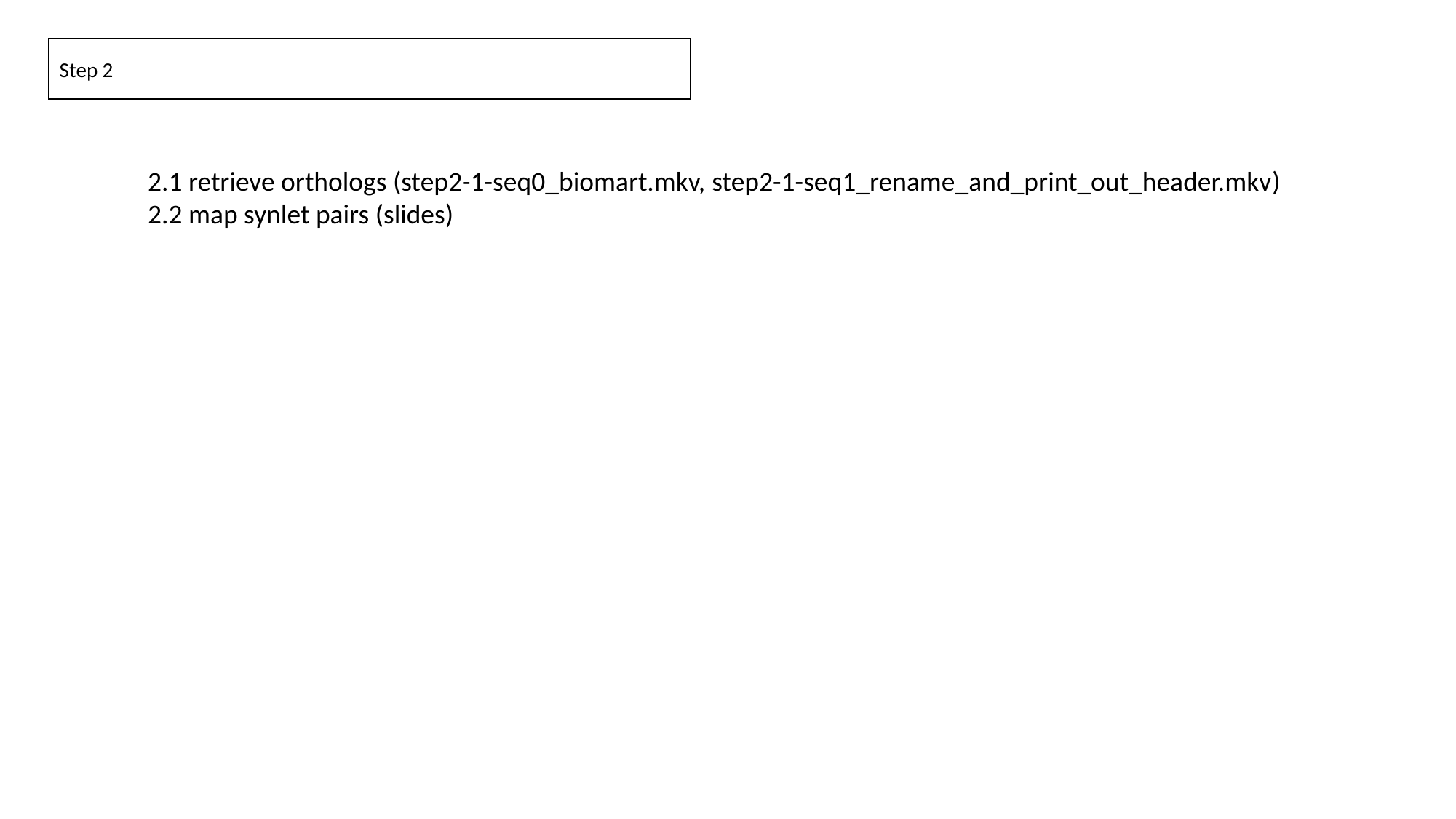

Step 2
2.1 retrieve orthologs (step2-1-seq0_biomart.mkv, step2-1-seq1_rename_and_print_out_header.mkv)
2.2 map synlet pairs (slides)